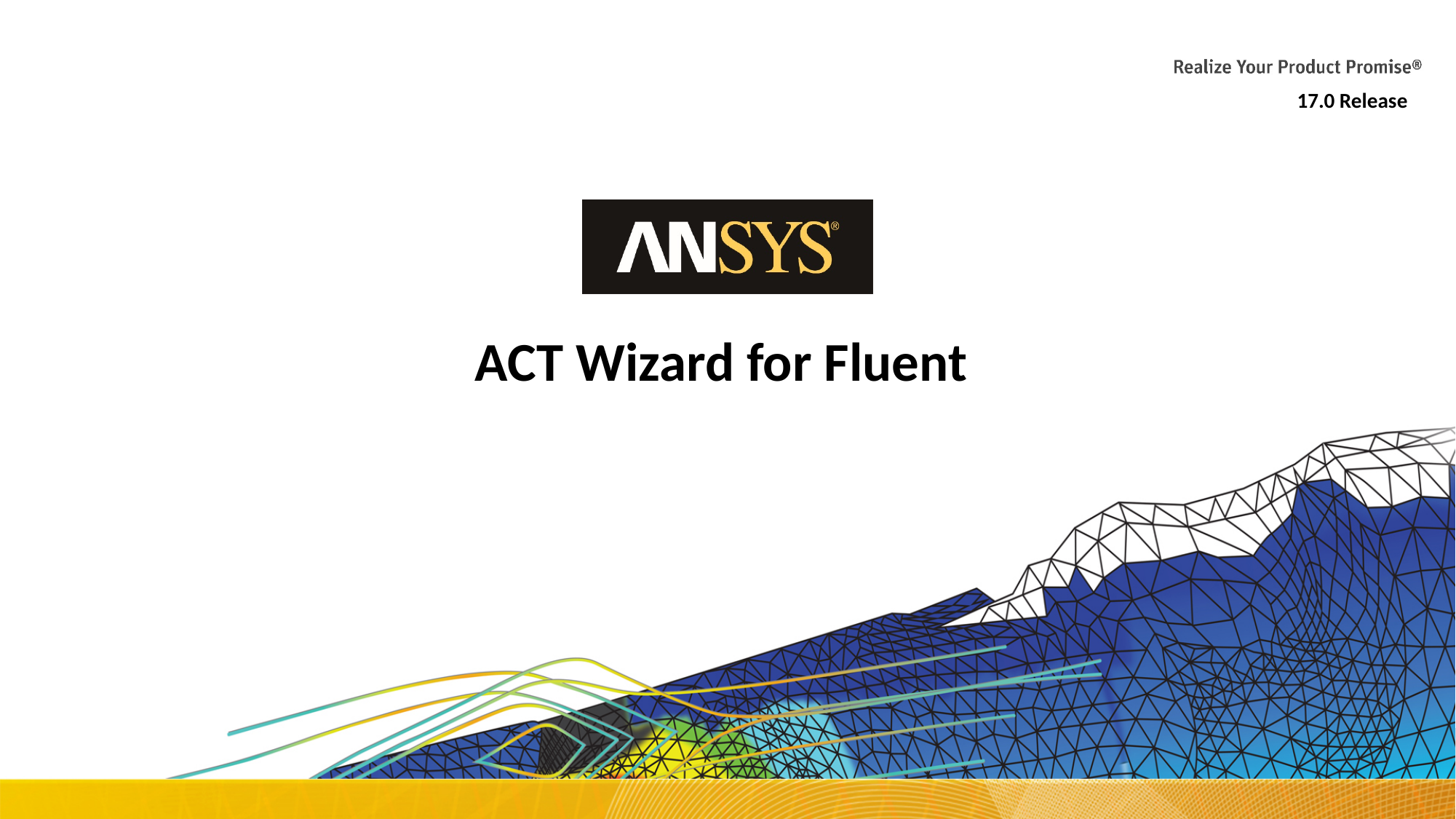

17.0 Release
# ACT Wizard for Fluent